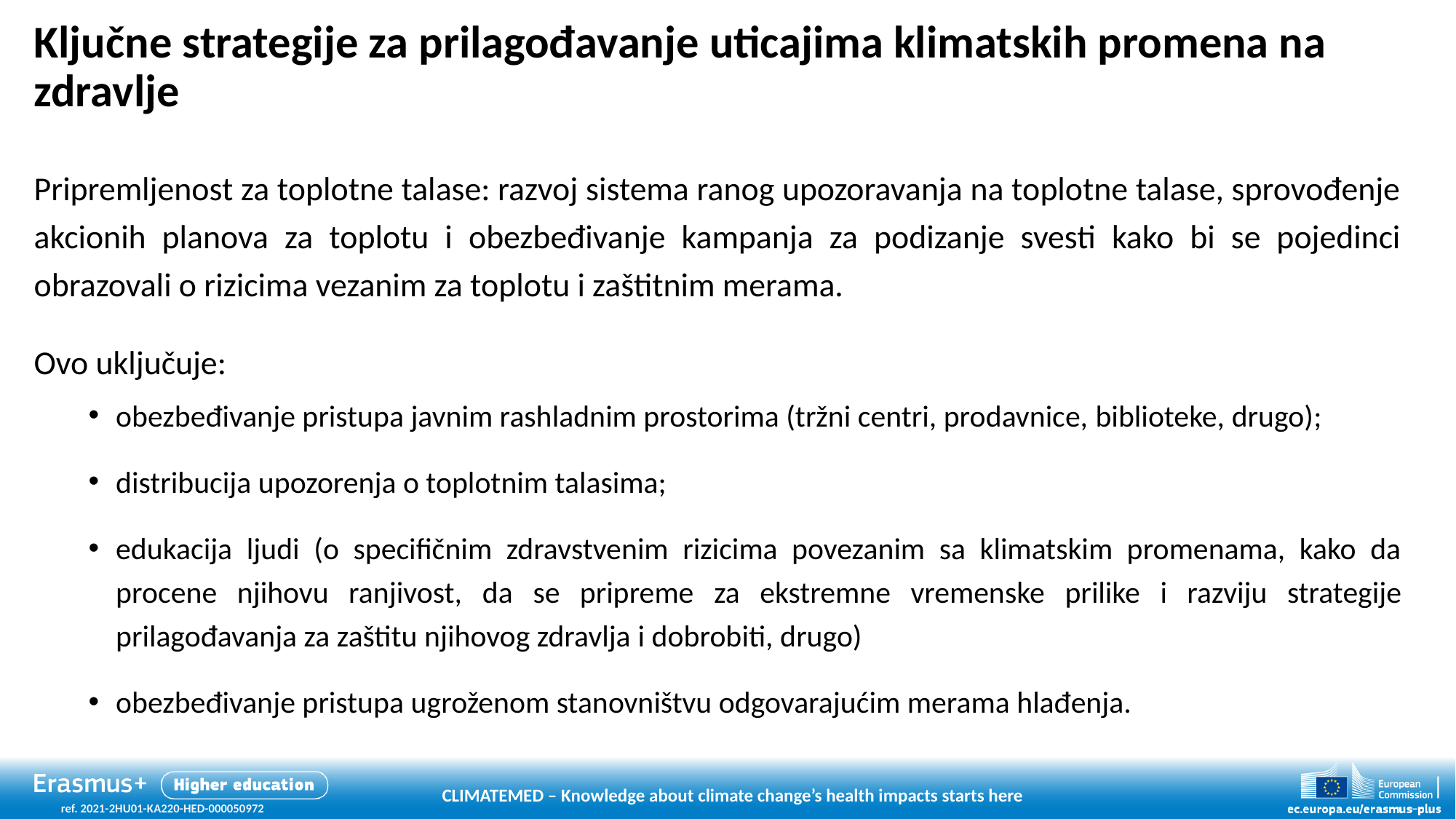

# Ključne strategije za prilagođavanje uticajima klimatskih promena na zdravlje
Pripremljenost za toplotne talase: razvoj sistema ranog upozoravanja na toplotne talase, sprovođenje akcionih planova za toplotu i obezbeđivanje kampanja za podizanje svesti kako bi se pojedinci obrazovali o rizicima vezanim za toplotu i zaštitnim merama.
Ovo uključuje:
obezbeđivanje pristupa javnim rashladnim prostorima (tržni centri, prodavnice, biblioteke, drugo);
distribucija upozorenja o toplotnim talasima;
edukacija ljudi (o specifičnim zdravstvenim rizicima povezanim sa klimatskim promenama, kako da procene njihovu ranjivost, da se pripreme za ekstremne vremenske prilike i razviju strategije prilagođavanja za zaštitu njihovog zdravlja i dobrobiti, drugo)
obezbeđivanje pristupa ugroženom stanovništvu odgovarajućim merama hlađenja.